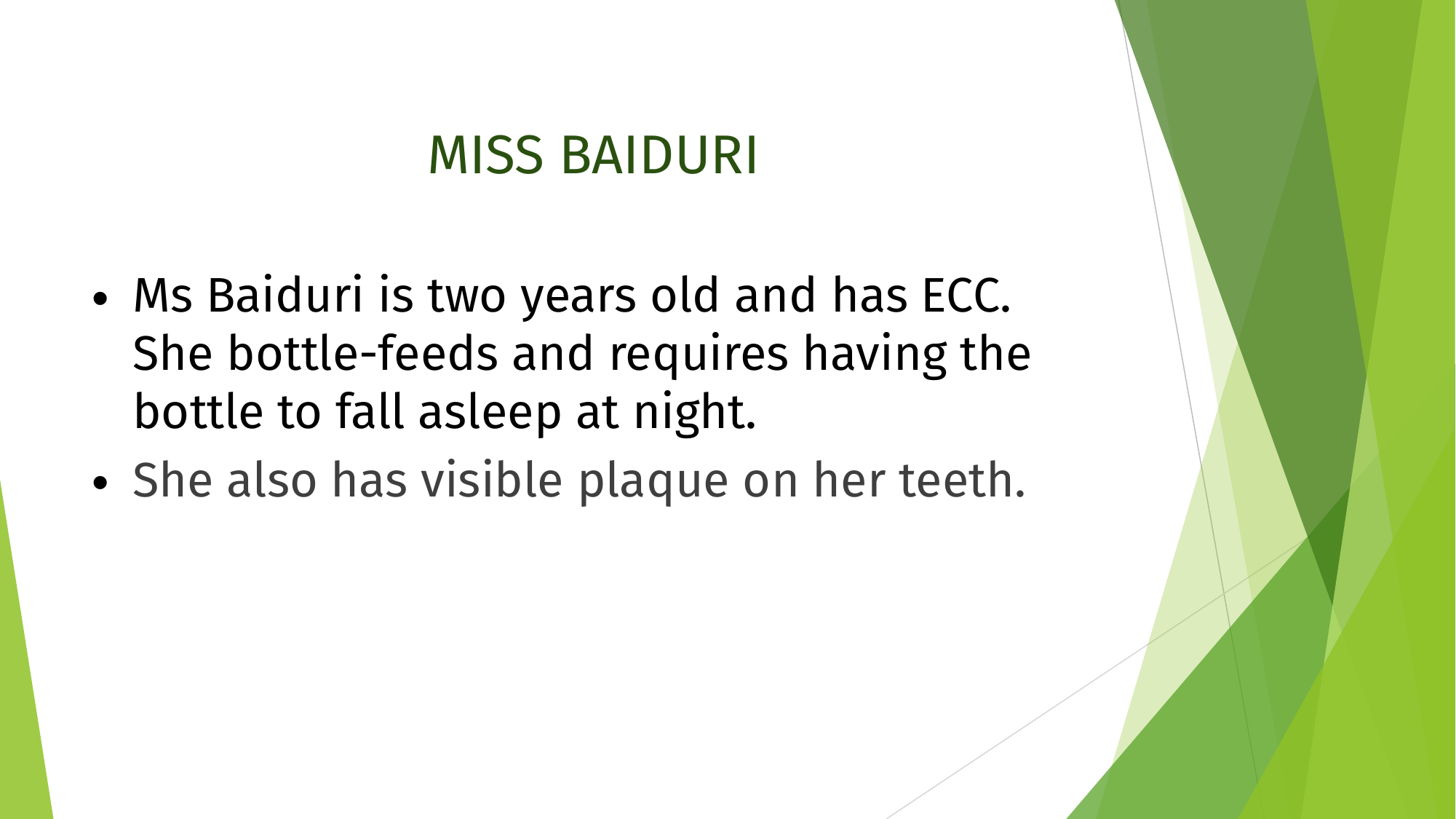

# MISS BAIDURI
Ms Baiduri is two years old and has ECC. She bottle-feeds and requires having the bottle to fall asleep at night.
She also has visible plaque on her teeth.